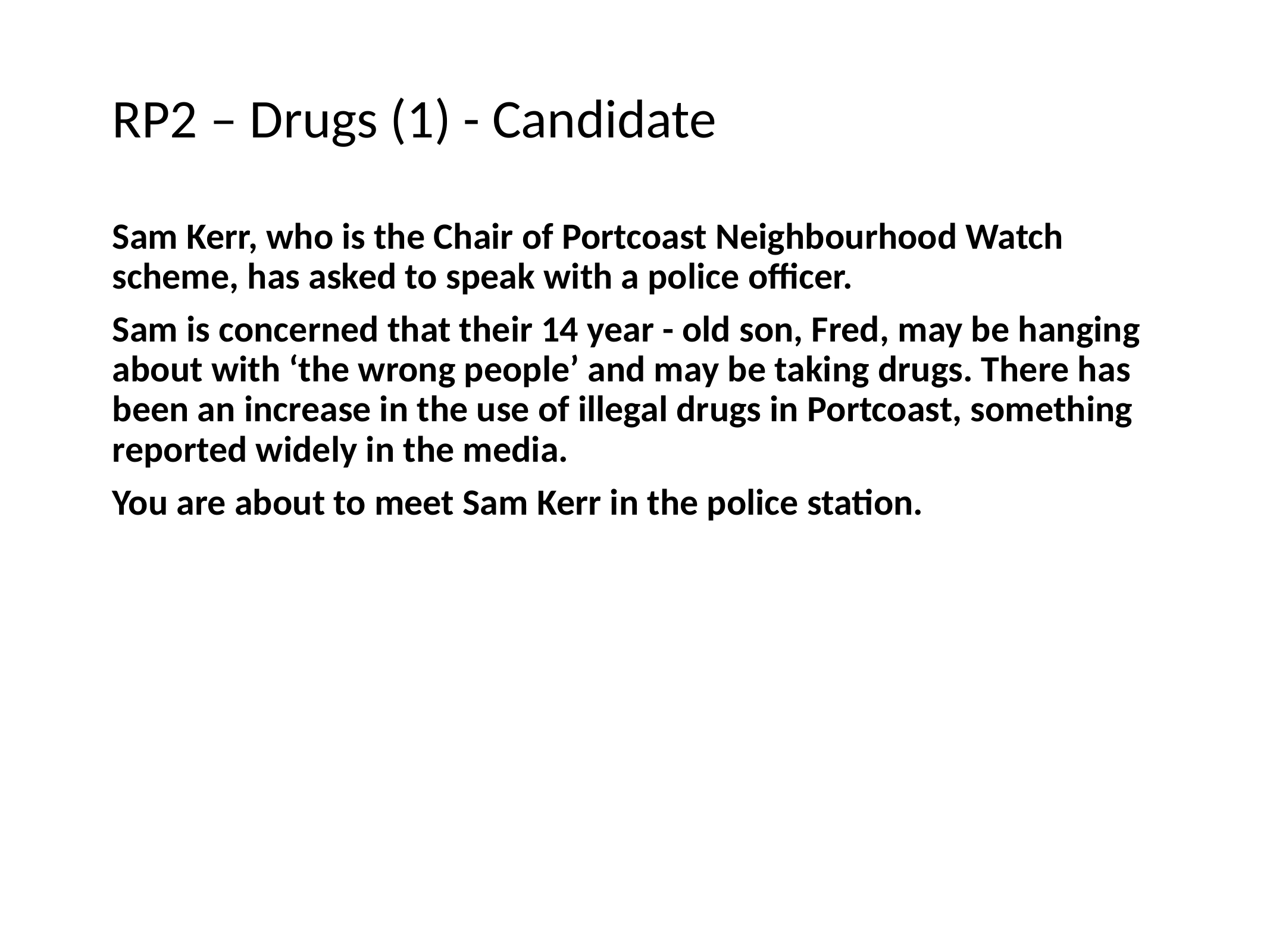

# RP2 – Drugs (1) - Candidate
Sam Kerr, who is the Chair of Portcoast Neighbourhood Watch scheme, has asked to speak with a police officer.
Sam is concerned that their 14 year - old son, Fred, may be hanging about with ‘the wrong people’ and may be taking drugs. There has been an increase in the use of illegal drugs in Portcoast, something reported widely in the media.
You are about to meet Sam Kerr in the police station.